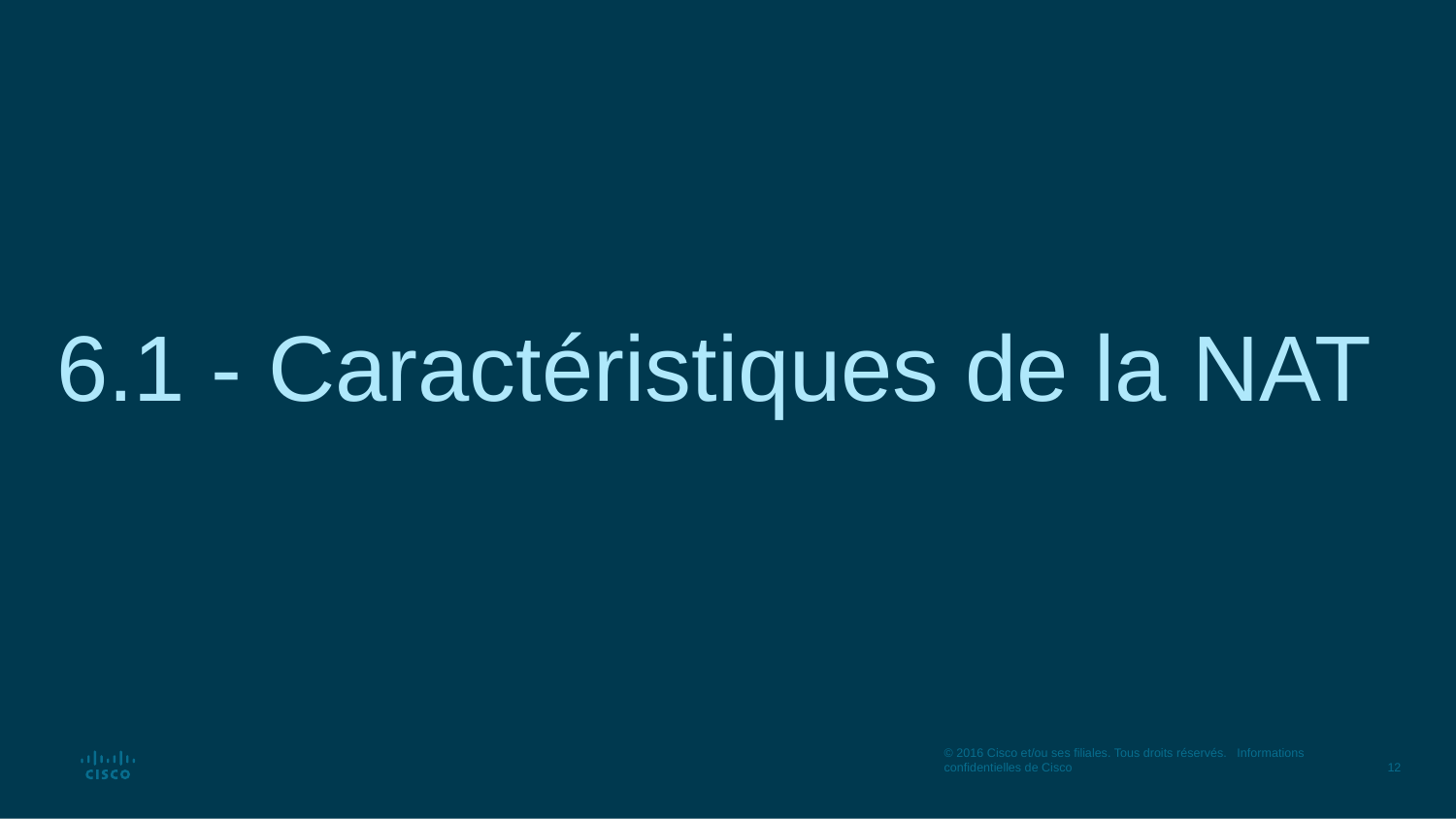

# 6.1 - Caractéristiques de la NAT